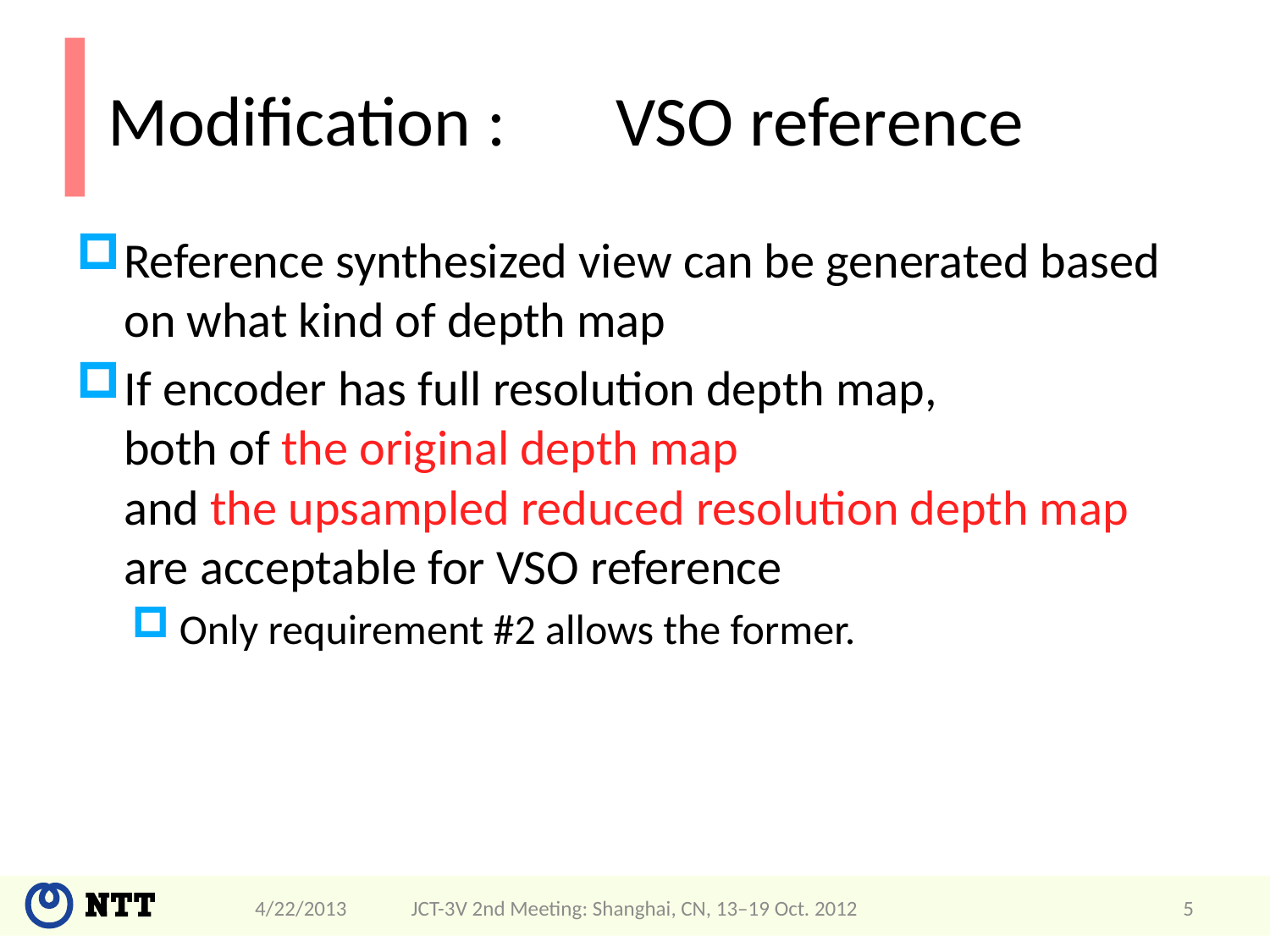

# Modification :	VSO reference
Reference synthesized view can be generated based on what kind of depth map
If encoder has full resolution depth map,
both of the original depth map
and the upsampled reduced resolution depth map
are acceptable for VSO reference
Only requirement #2 allows the former.

4/22/2013
JCT-3V 2nd Meeting: Shanghai, CN, 13–19 Oct. 2012
5